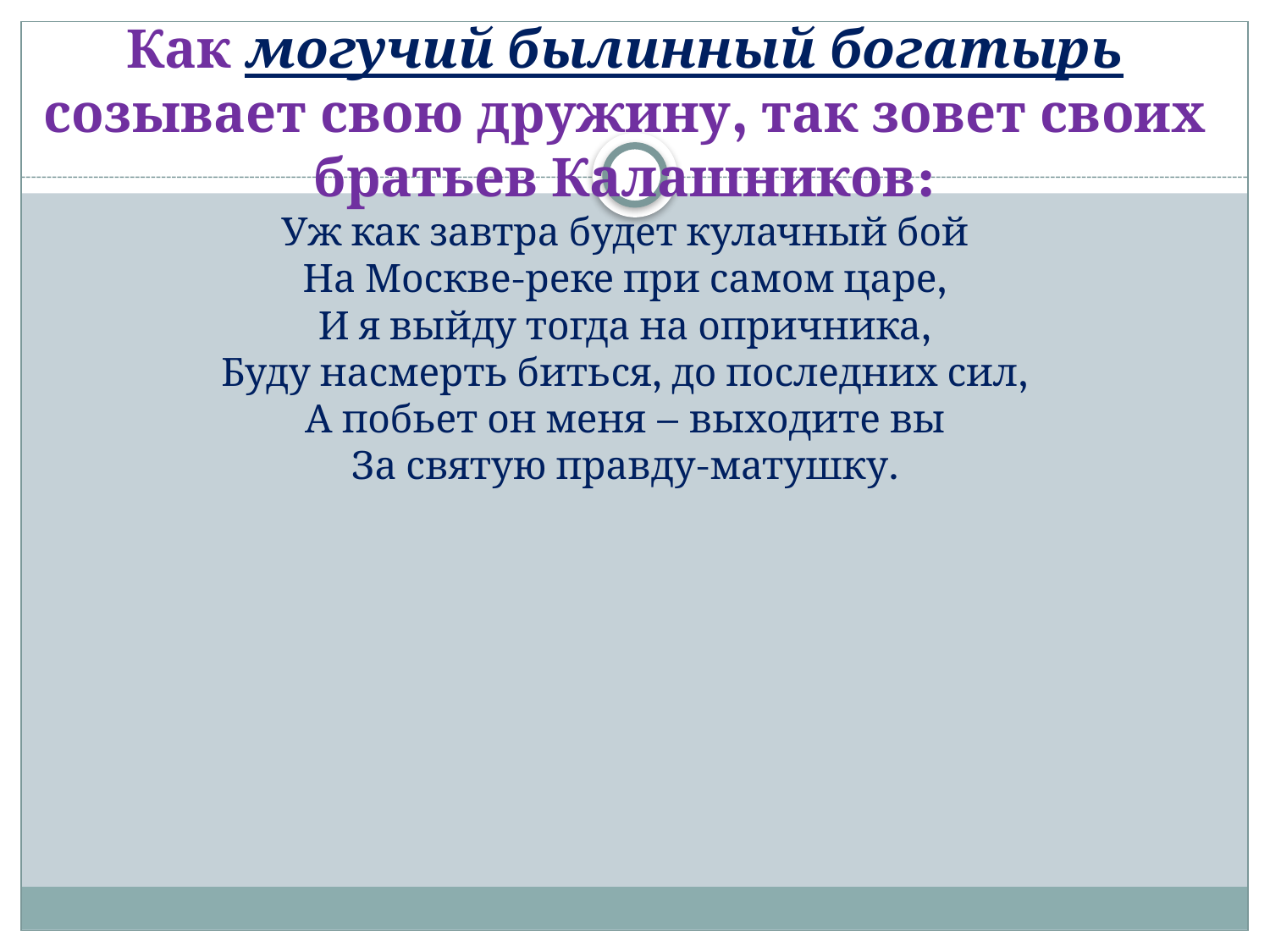

# Как могучий былинный богатырь созывает свою дружину, так зовет своих братьев Калашников: Уж как завтра будет кулачный бой На Москве-реке при самом царе, И я выйду тогда на опричника, Буду насмерть биться, до последних сил, А побьет он меня – выходите вы За святую правду-матушку.